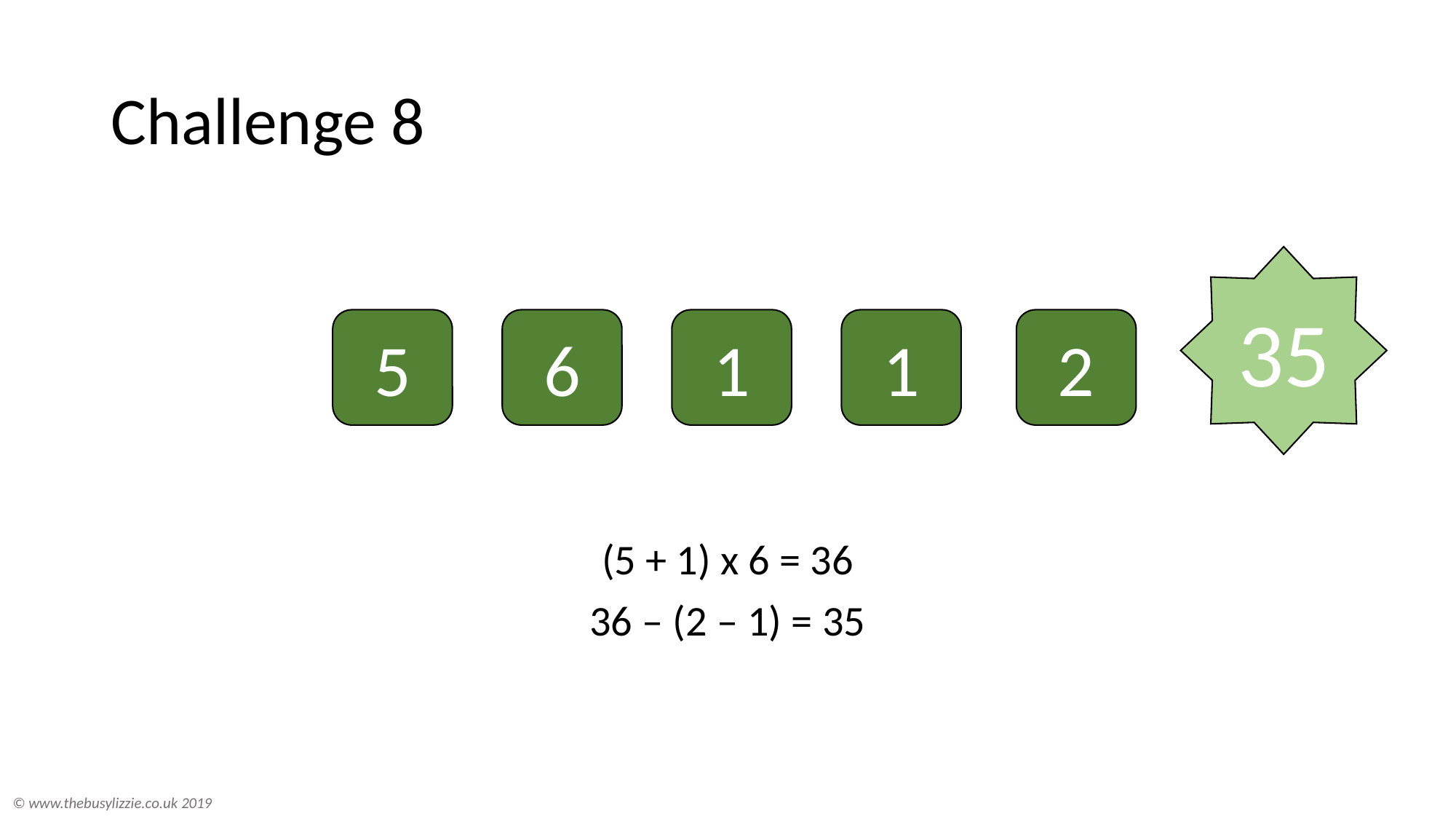

# Challenge 8
35
1
2
5
6
1
(5 + 1) x 6 = 36
36 – (2 – 1) = 35
© www.thebusylizzie.co.uk 2019